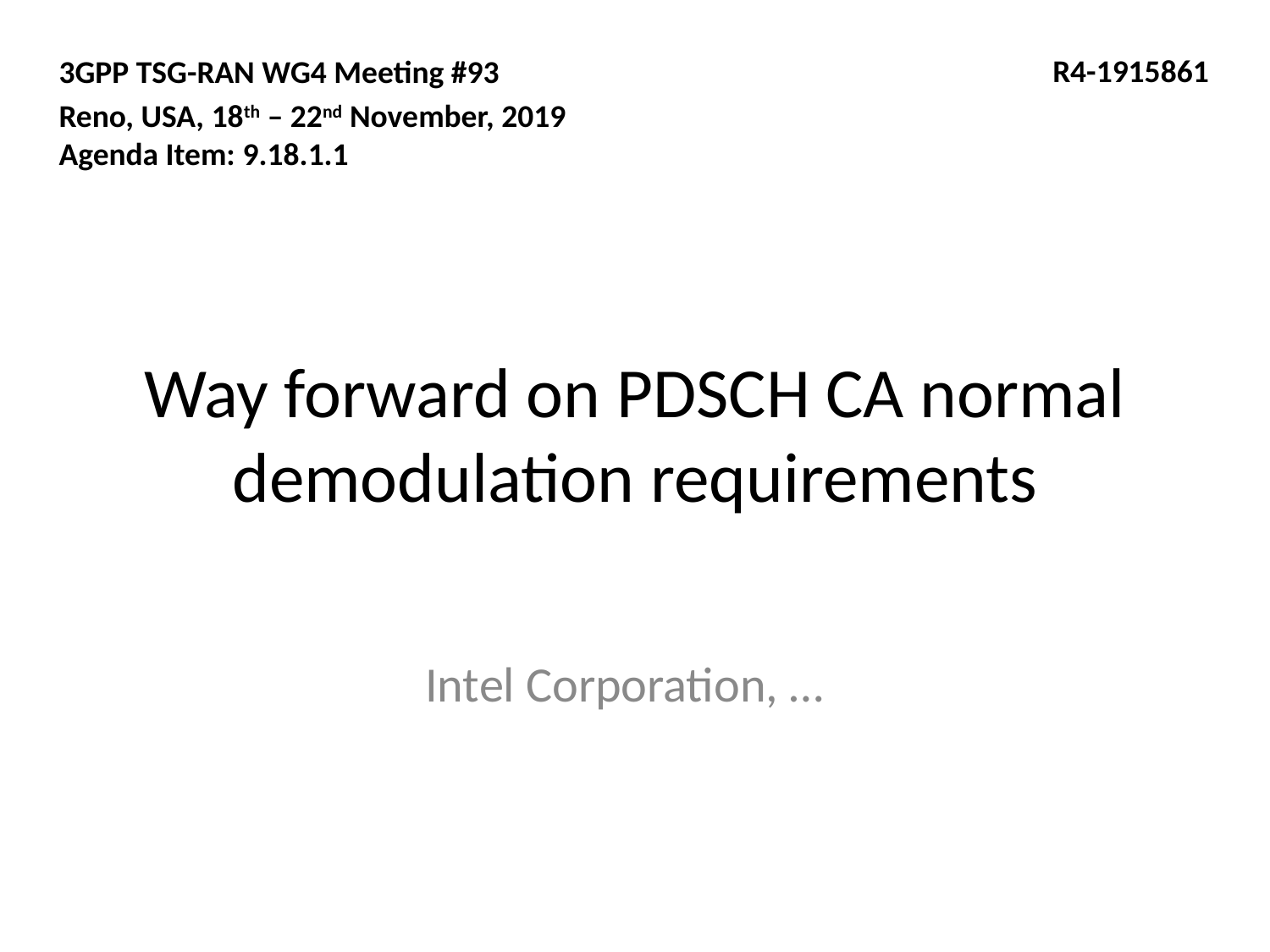

3GPP TSG-RAN WG4 Meeting #93
Reno, USA, 18th – 22nd November, 2019
Agenda Item: 9.18.1.1
R4-1915861
# Way forward on PDSCH CA normal demodulation requirements
Intel Corporation, …